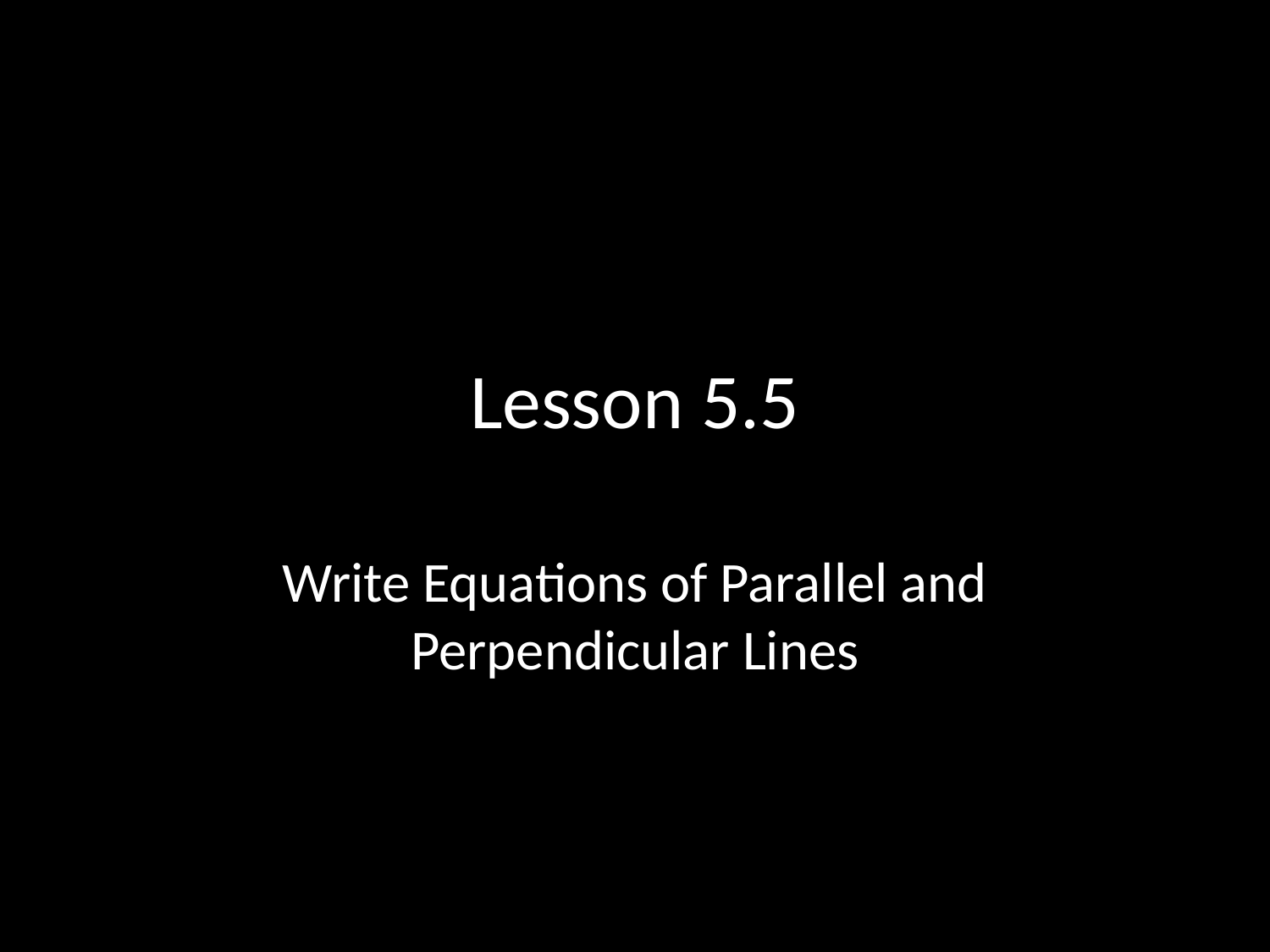

# Lesson 5.5
Write Equations of Parallel and Perpendicular Lines